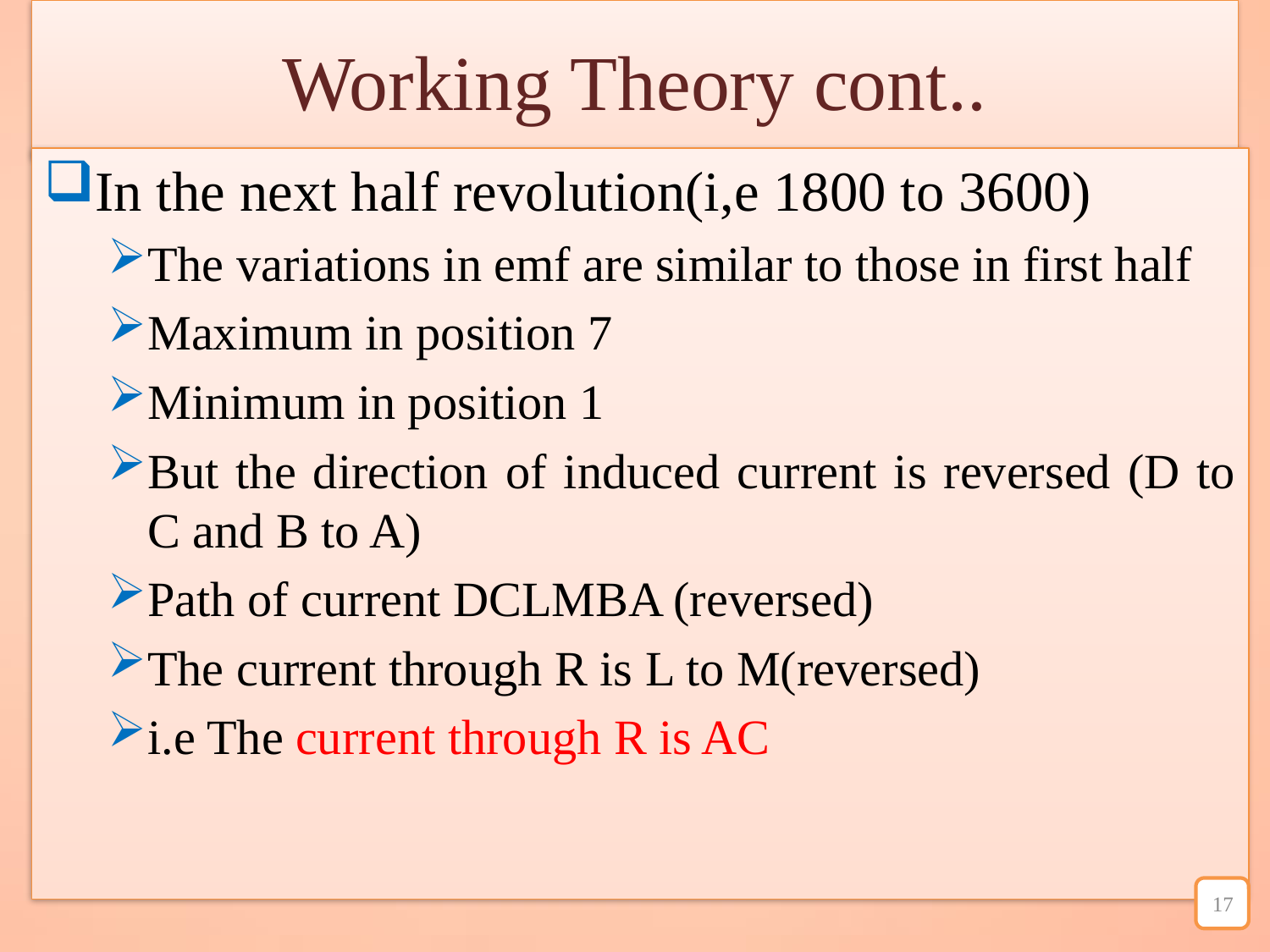

# Working Theory cont..
In the next half revolution(i,e 1800 to 3600)
The variations in emf are similar to those in first half
Maximum in position 7
Minimum in position 1
But the direction of induced current is reversed (D to C and B to A)
Path of current DCLMBA (reversed)
The current through R is L to M(reversed)
i.e The current through R is AC
17